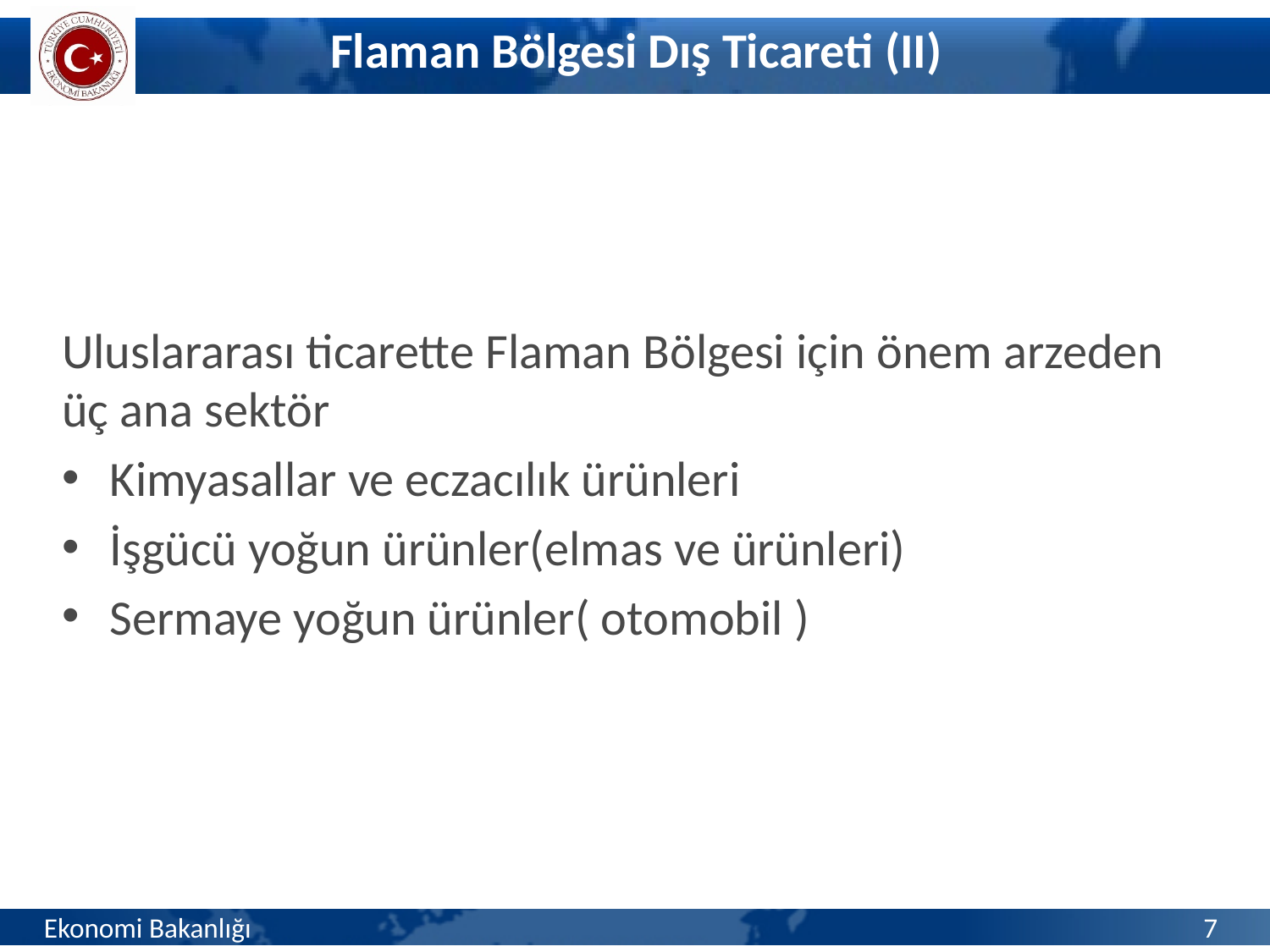

# Flaman Bölgesi Dış Ticareti (II)

Uluslararası ticarette Flaman Bölgesi için önem arzeden üç ana sektör
Kimyasallar ve eczacılık ürünleri
İşgücü yoğun ürünler(elmas ve ürünleri)
Sermaye yoğun ürünler( otomobil )
Ekonomi Bakanlığı
7